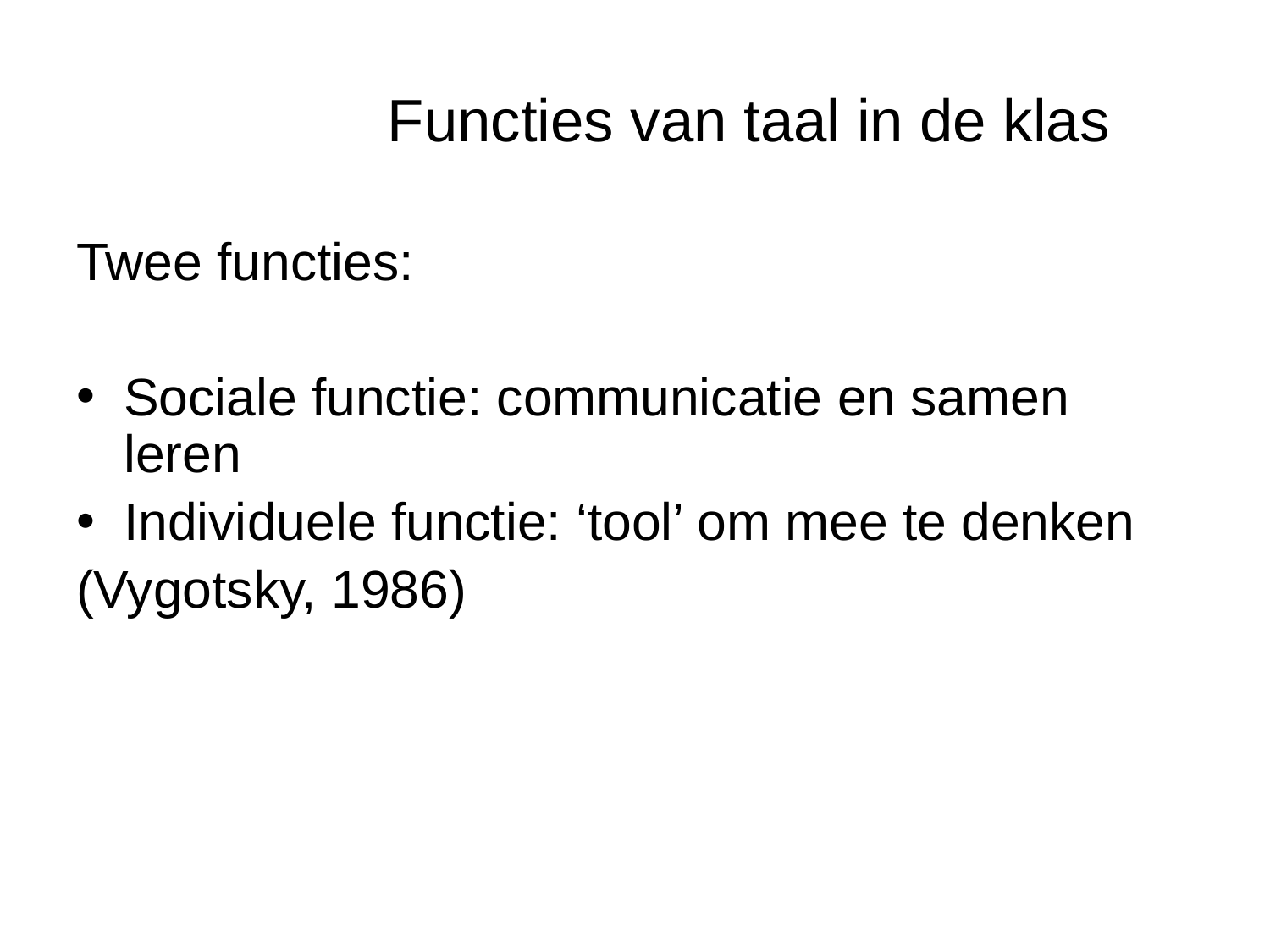

# Functies van taal in de klas

Twee functies:

Sociale functie: communicatie en samen leren
Individuele functie: ‘tool’ om mee te denken
(Vygotsky, 1986)